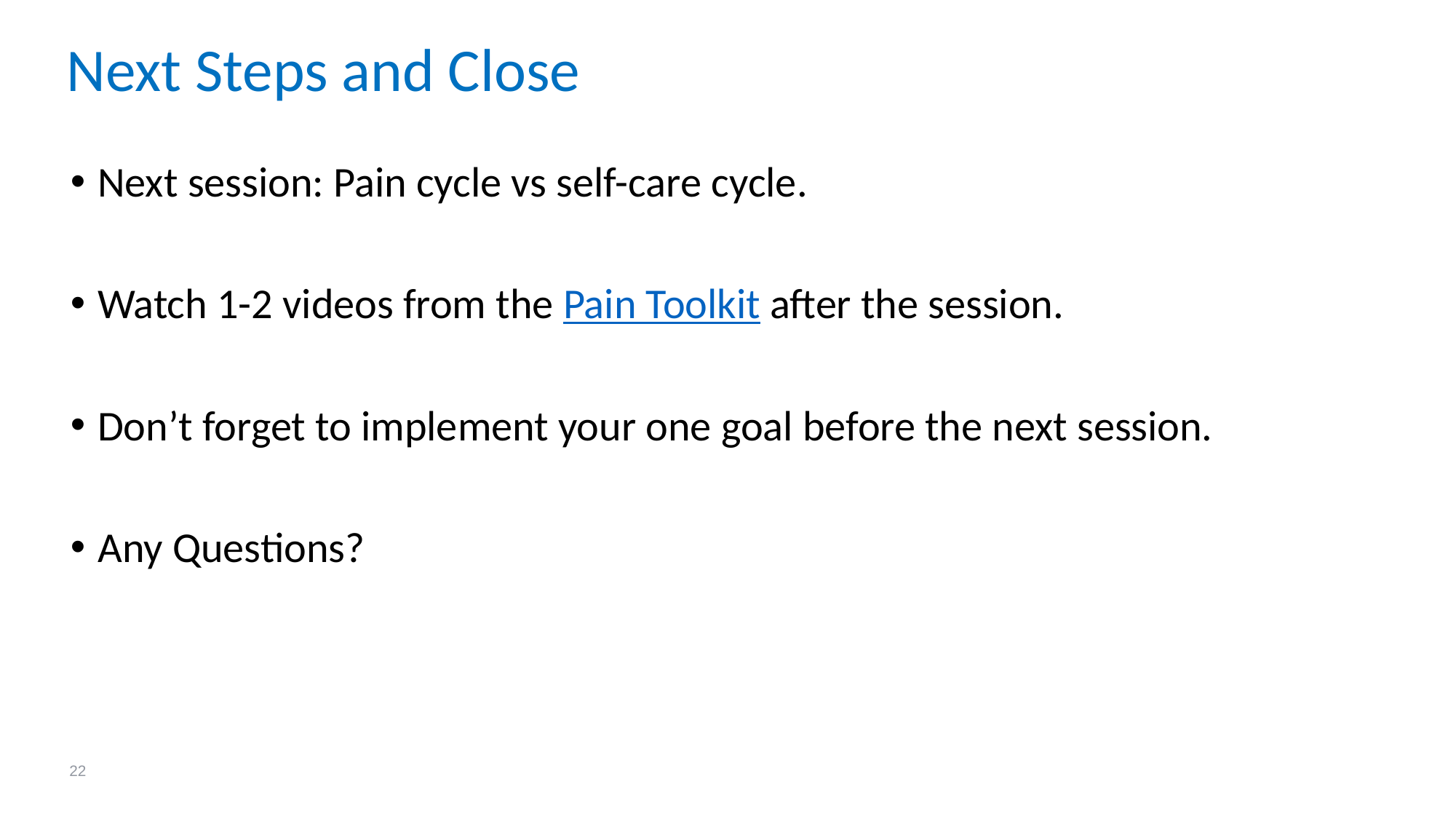

# Next Steps and Close
Next session: Pain cycle vs self-care cycle.

Watch 1-2 videos from the Pain Toolkit after the session.

Don’t forget to implement your one goal before the next session.

Any Questions?

22